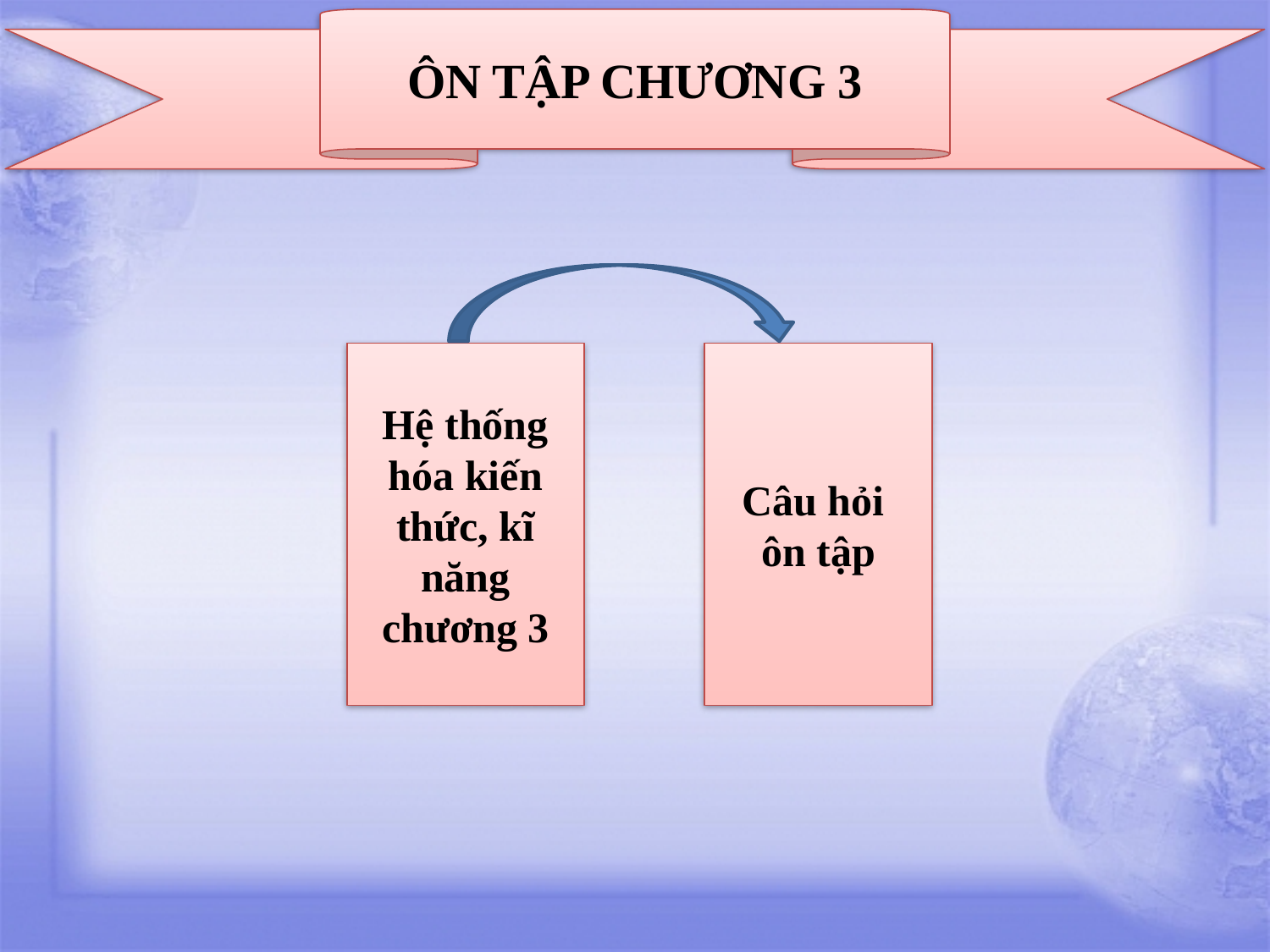

ÔN TẬP CHƯƠNG 3

Hệ thống hóa kiến thức, kĩ năng chương 3
Câu hỏi
ôn tập